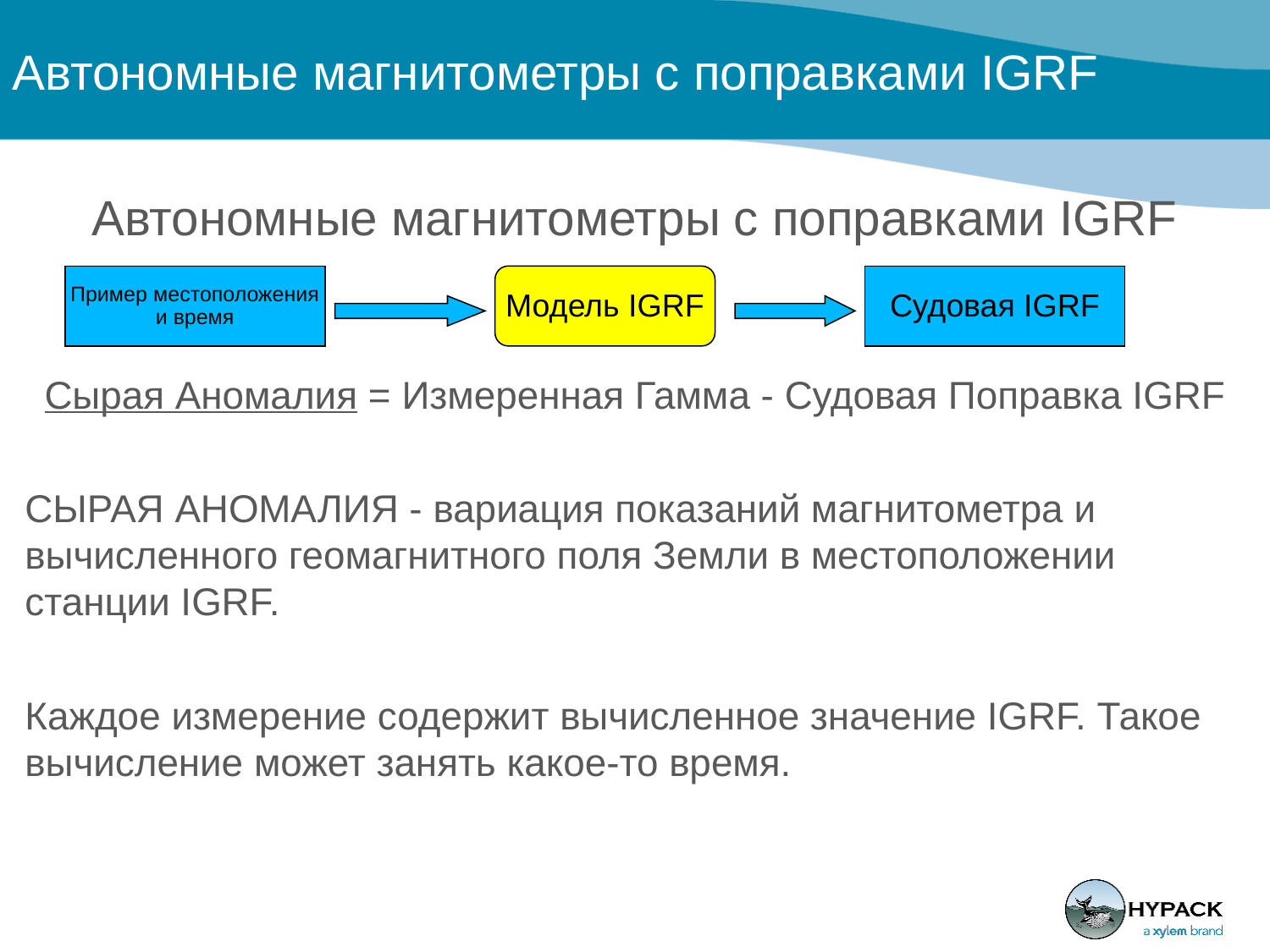

Автономные магнитометры с поправками IGRF
Автономные магнитометры с поправками IGRF

Сырая Аномалия = Измеренная Гамма - Судовая Поправка IGRF

СЫРАЯ АНОМАЛИЯ - вариация показаний магнитометра и вычисленного геомагнитного поля Земли в местоположении станции IGRF.

Каждое измерение содержит вычисленное значение IGRF. Такое вычисление может занять какое-то время.
Пример местоположения
и время
Модель IGRF
Судовая IGRF